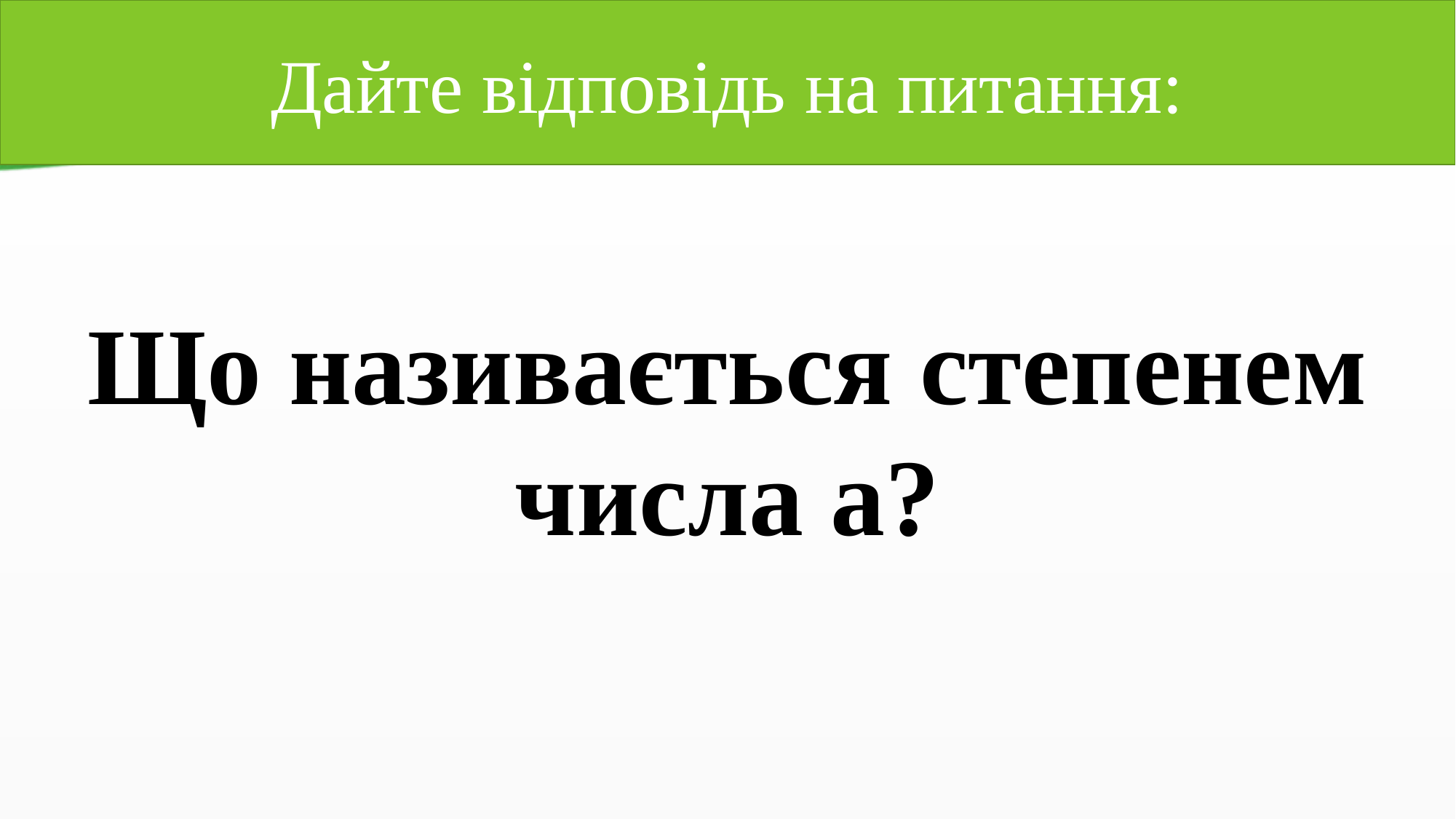

Дайте відповідь на питання:
Що називається степенем числа а?